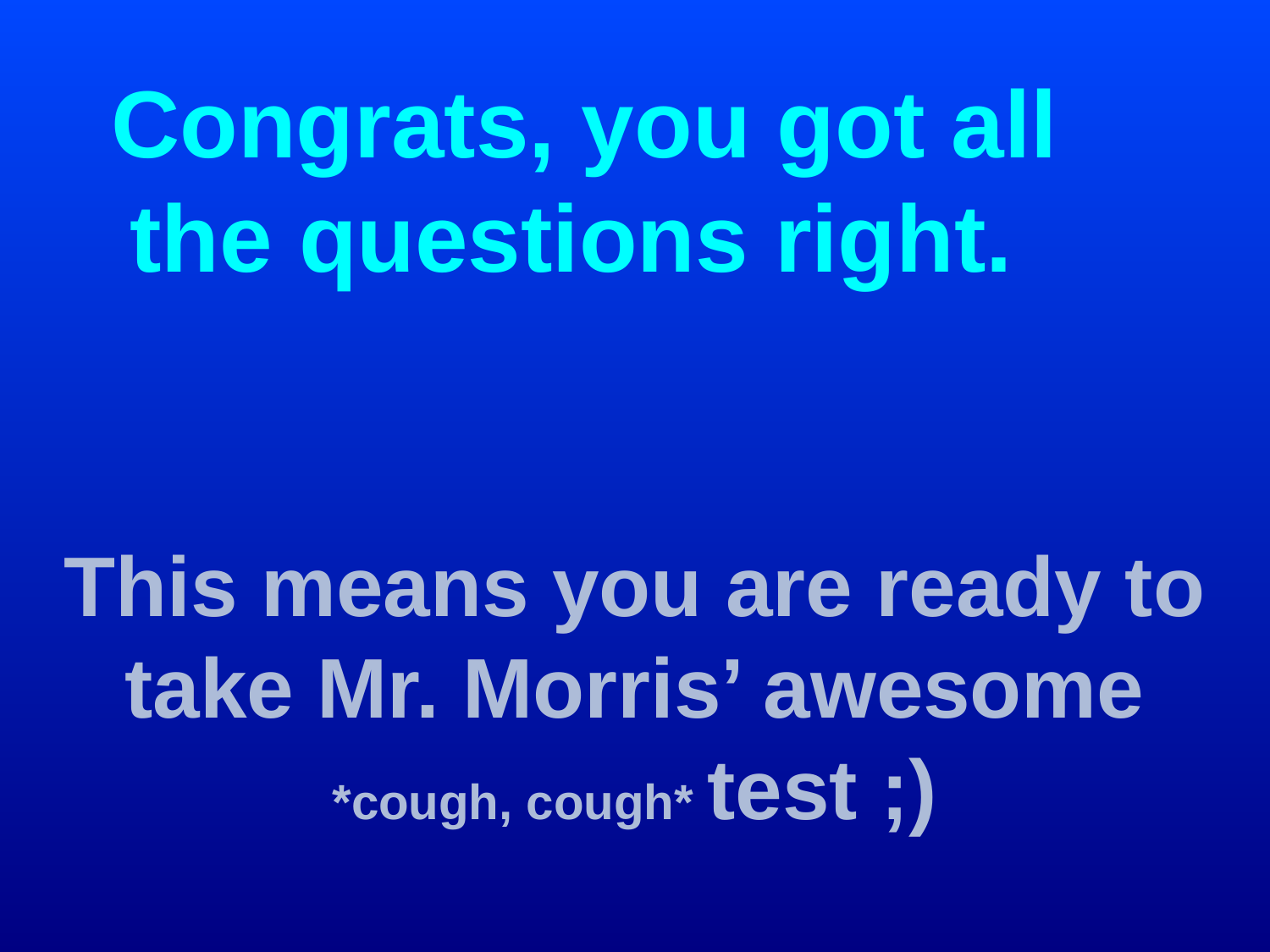

Congrats, you got all the questions right.
This means you are ready to take Mr. Morris’ awesome *cough, cough* test ;)